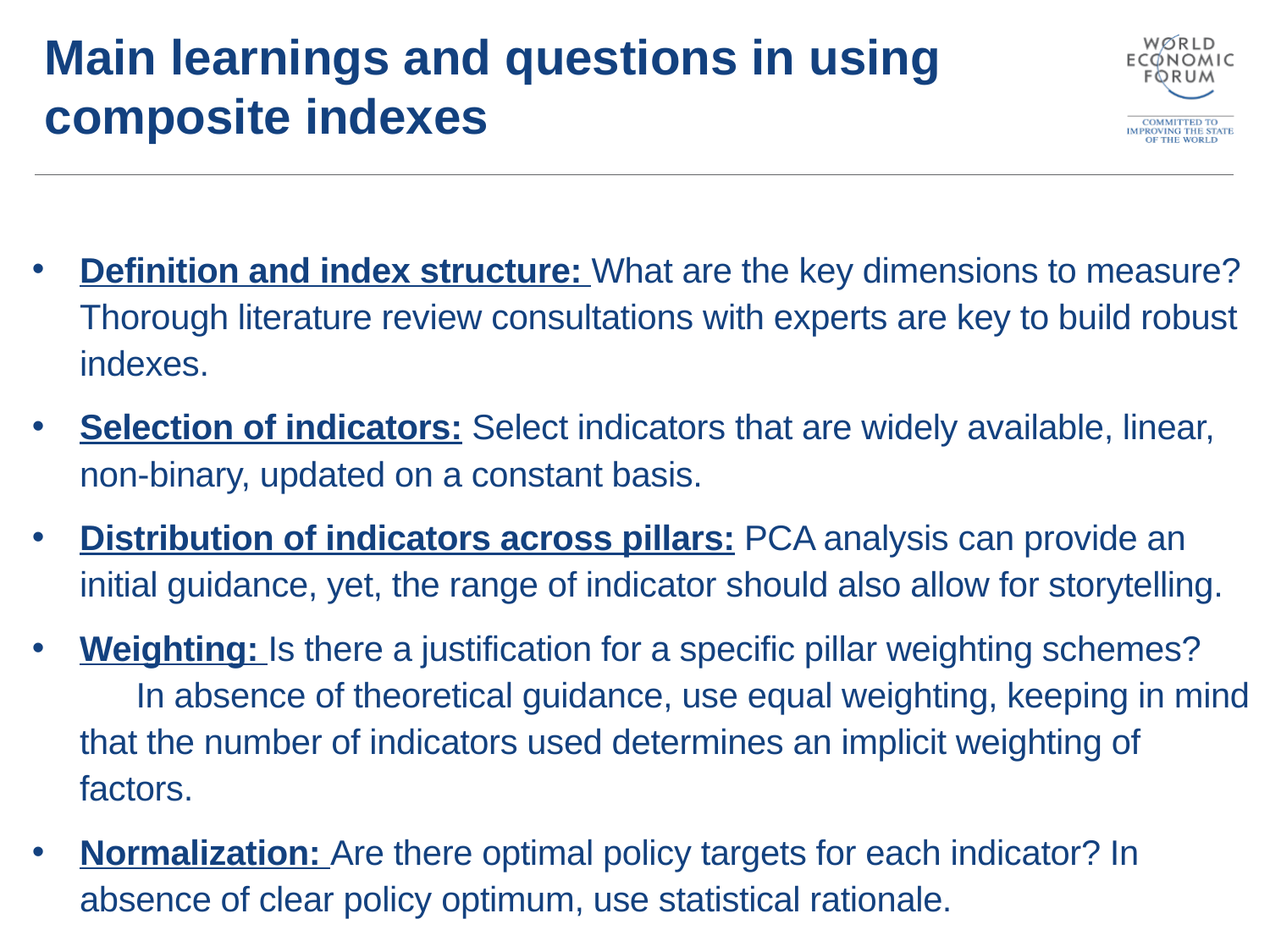

Main learnings and questions in using composite indexes

Definition and index structure: What are the key dimensions to measure? Thorough literature review consultations with experts are key to build robust indexes.
Selection of indicators: Select indicators that are widely available, linear, non-binary, updated on a constant basis.
Distribution of indicators across pillars: PCA analysis can provide an initial guidance, yet, the range of indicator should also allow for storytelling.
Weighting: Is there a justification for a specific pillar weighting schemes?             In absence of theoretical guidance, use equal weighting, keeping in mind that the number of indicators used determines an implicit weighting of factors.
Normalization: Are there optimal policy targets for each indicator? In absence of clear policy optimum, use statistical rationale.